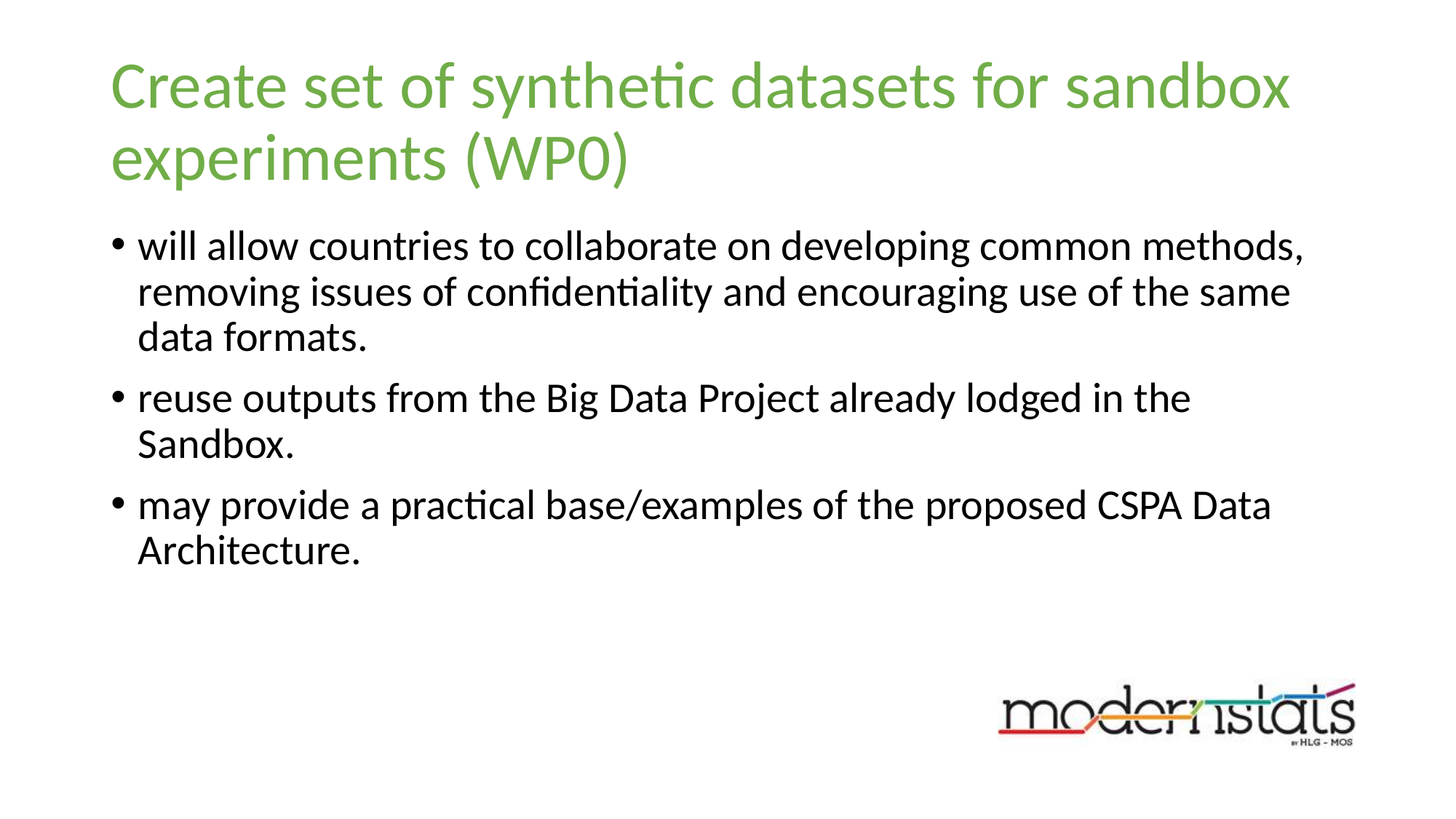

# Create set of synthetic datasets for sandbox experiments (WP0)
will allow countries to collaborate on developing common methods, removing issues of confidentiality and encouraging use of the same data formats.
reuse outputs from the Big Data Project already lodged in the Sandbox.
may provide a practical base/examples of the proposed CSPA Data Architecture.